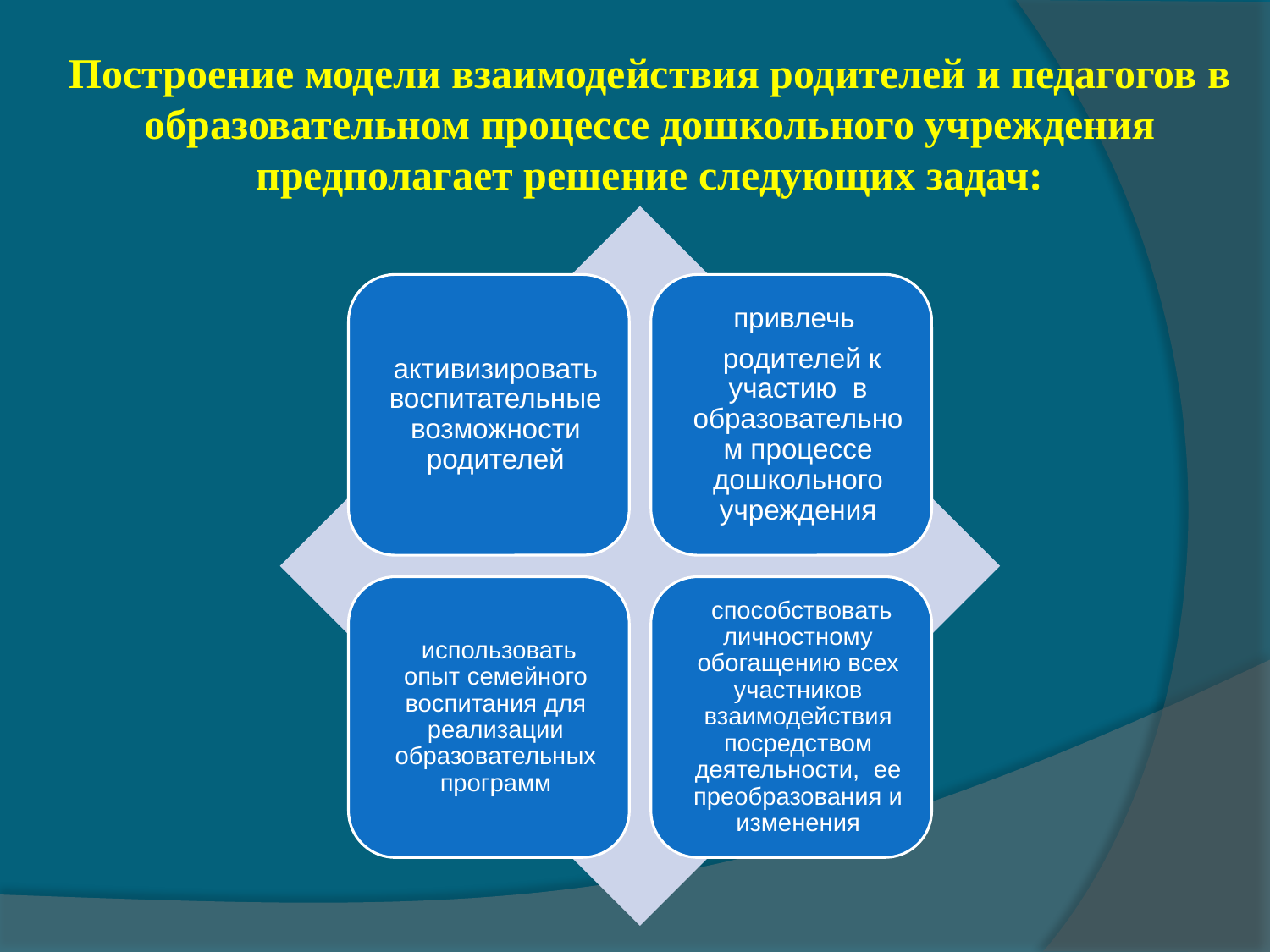

#
Построение модели взаимодействия родителей и педагогов в образовательном процессе дошкольного учреждения предполагает решение следующих задач:
активизировать воспитательные возможности родителей
привлечь
 родителей к участию  в образовательном процессе дошкольного учреждения
 использовать опыт семейного воспитания для реализации образовательных программ
 способствовать личностному обогащению всех участников взаимодействия посредством деятельности,  ее преобразования и изменения